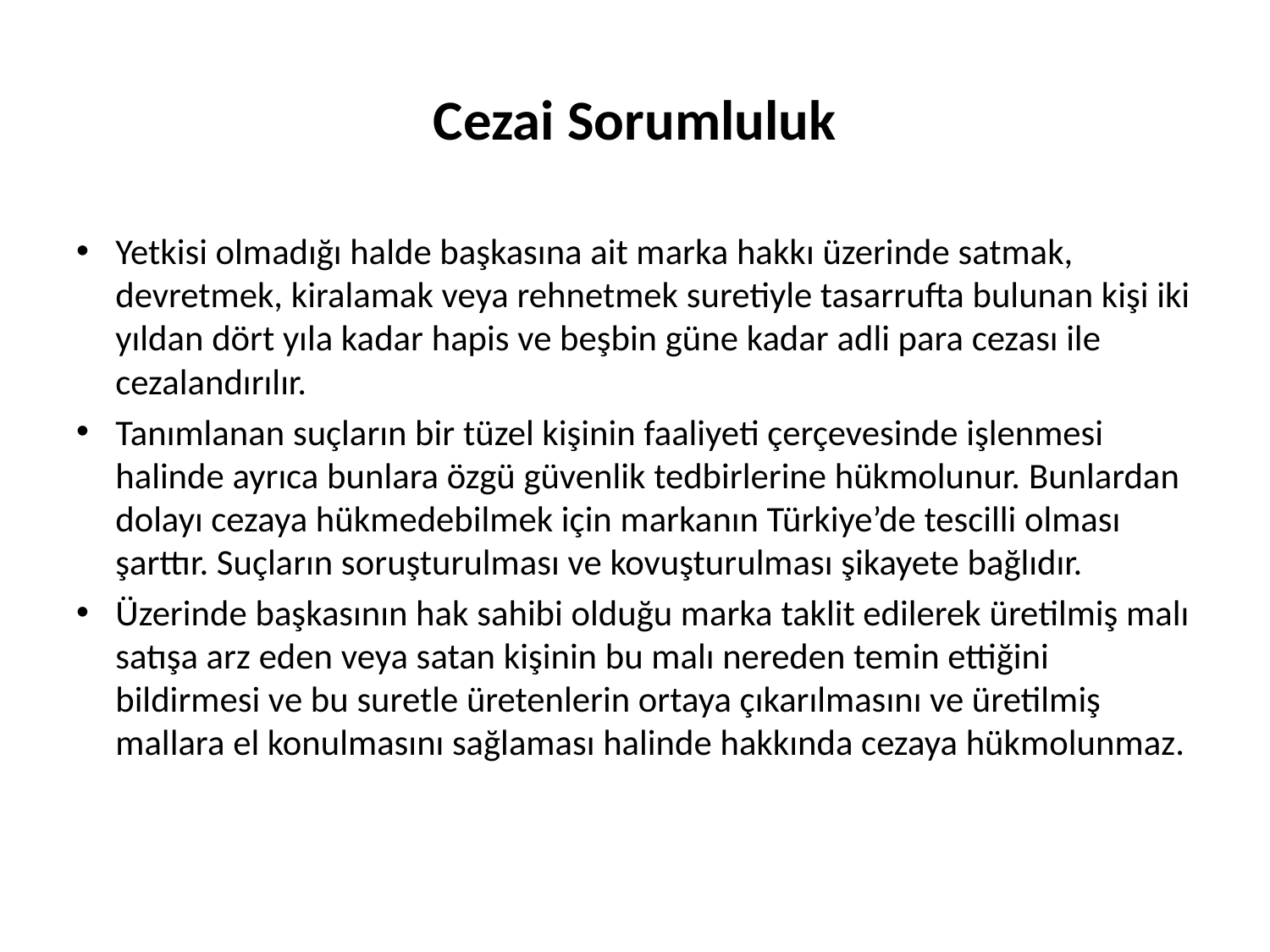

# Cezai Sorumluluk
Yetkisi olmadığı halde başkasına ait marka hakkı üzerinde satmak, devretmek, kiralamak veya rehnetmek suretiyle tasarrufta bulunan kişi iki yıldan dört yıla kadar hapis ve beşbin güne kadar adli para cezası ile cezalandırılır.
Tanımlanan suçların bir tüzel kişinin faaliyeti çerçevesinde işlenmesi halinde ayrıca bunlara özgü güvenlik tedbirlerine hükmolunur. Bunlardan dolayı cezaya hükmedebilmek için markanın Türkiye’de tescilli olması şarttır. Suçların soruşturulması ve kovuşturulması şikayete bağlıdır.
Üzerinde başkasının hak sahibi olduğu marka taklit edilerek üretilmiş malı satışa arz eden veya satan kişinin bu malı nereden temin ettiğini bildirmesi ve bu suretle üretenlerin ortaya çıkarılmasını ve üretilmiş mallara el konulmasını sağlaması halinde hakkında cezaya hükmolunmaz.